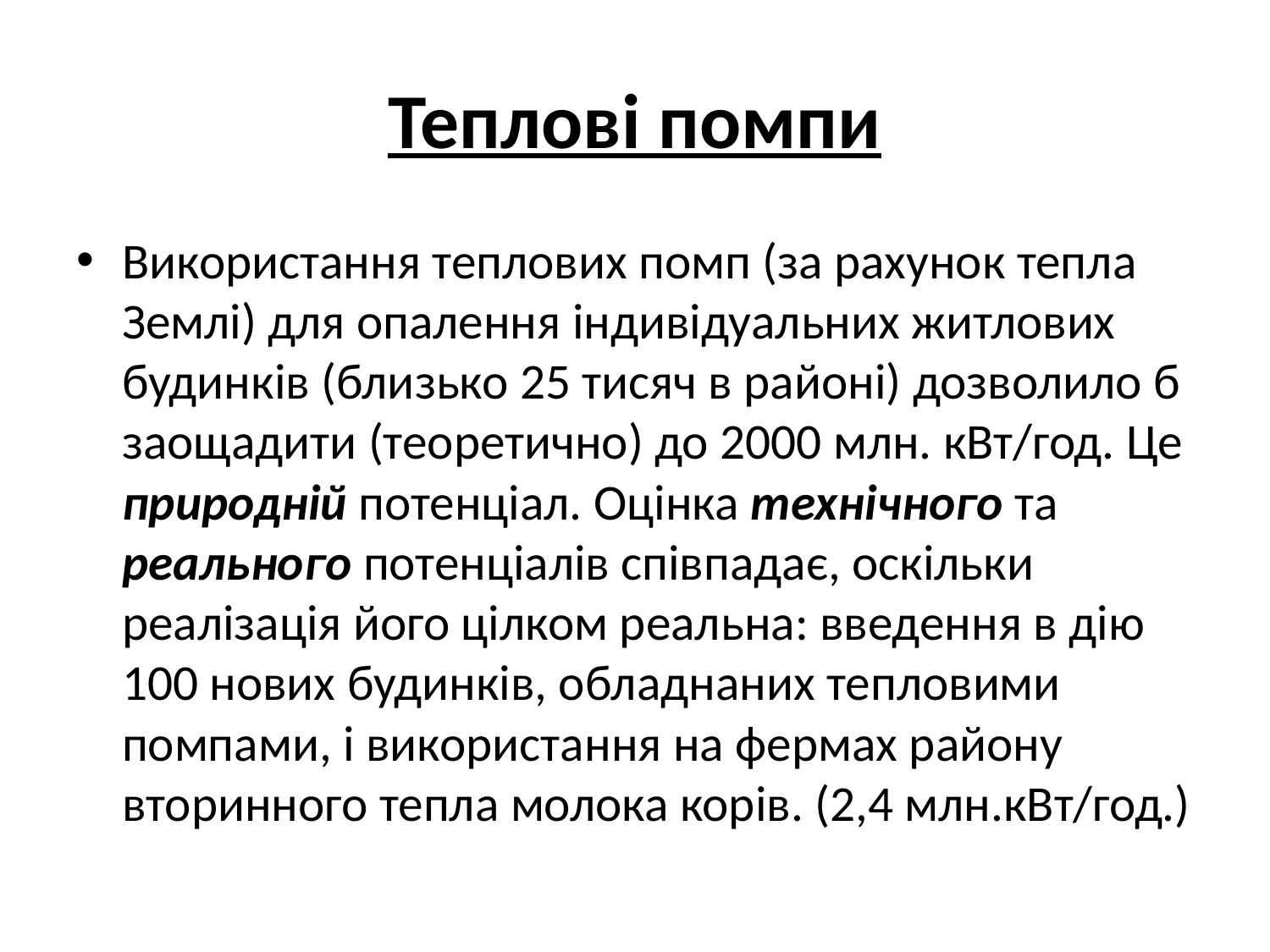

# Теплові помпи
Використання теплових помп (за рахунок тепла Землі) для опалення індивідуальних житлових будинків (близько 25 тисяч в районі) дозволило б заощадити (теоретично) до 2000 млн. кВт/год. Це природній потенціал. Оцінка технічного та реального потенціалів співпадає, оскільки реалізація його цілком реальна: введення в дію 100 нових будинків, обладнаних тепловими помпами, і використання на фермах району вторинного тепла молока корів. (2,4 млн.кВт/год.)